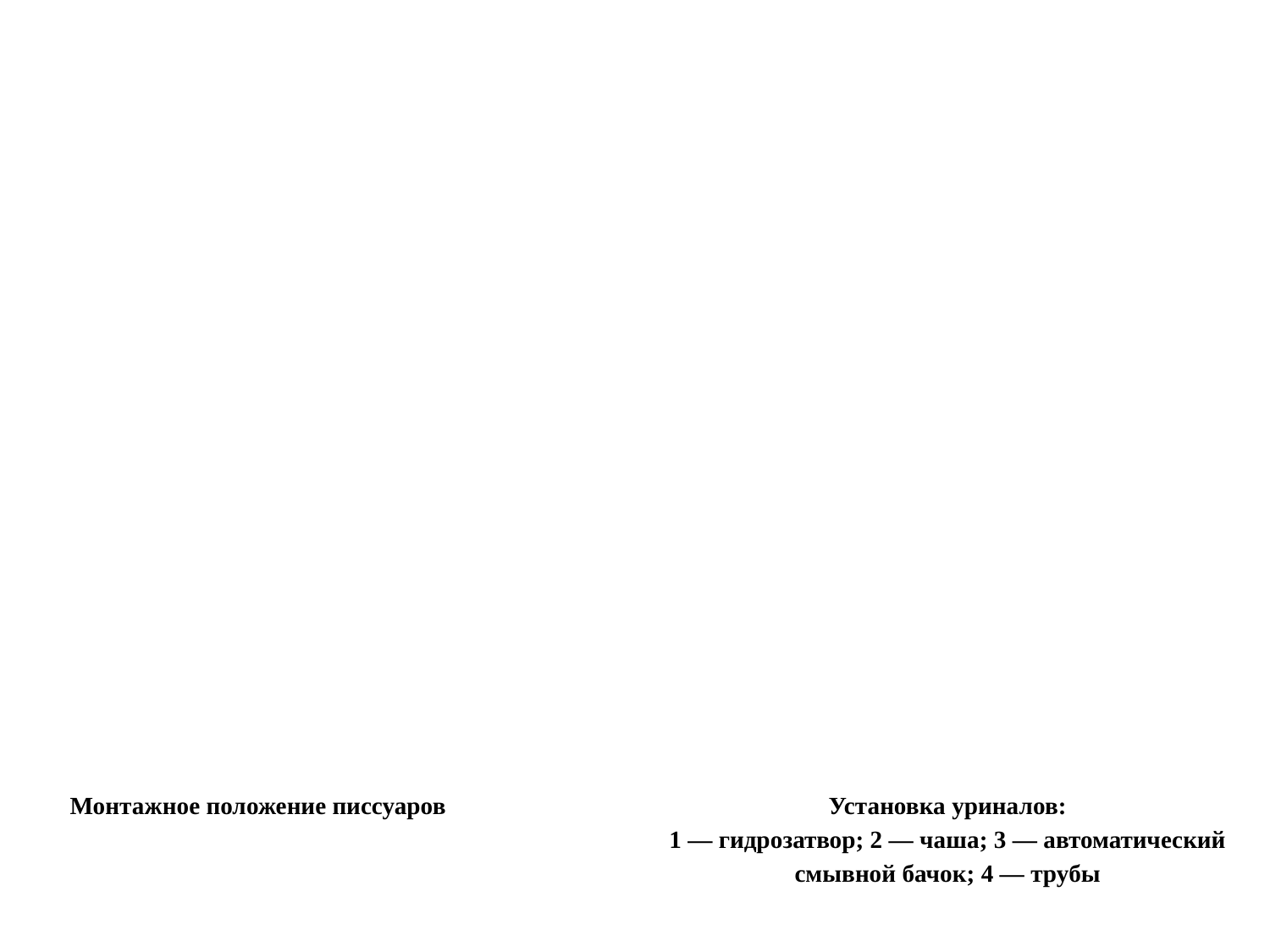

Монтажное положение писсуаров
Установка уриналов:
1 — гидрозатвор; 2 — чаша; 3 — автоматический смывной бачок; 4 — трубы